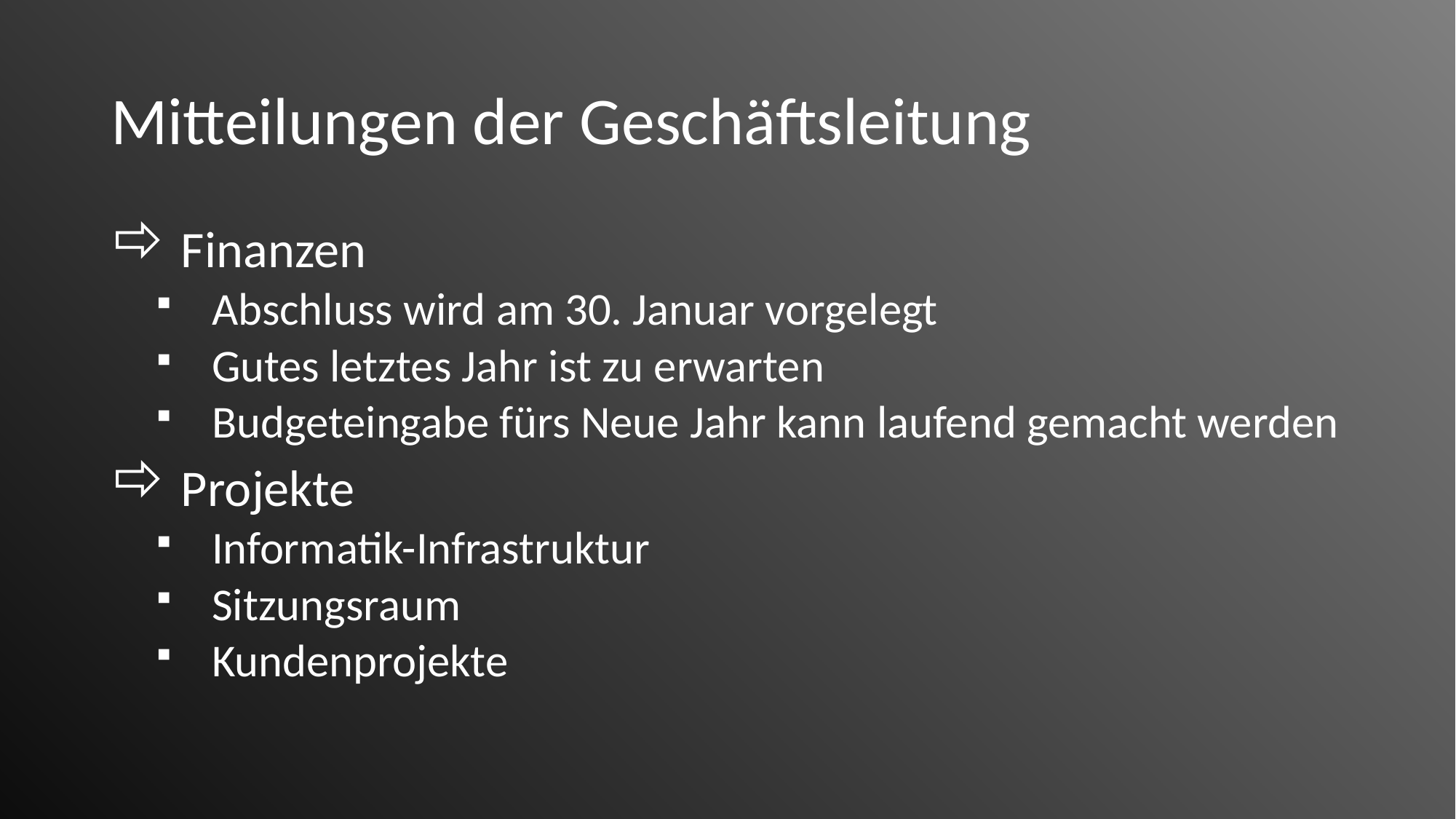

# Mitteilungen der Geschäftsleitung
Finanzen
Abschluss wird am 30. Januar vorgelegt
Gutes letztes Jahr ist zu erwarten
Budgeteingabe fürs Neue Jahr kann laufend gemacht werden
Projekte
Informatik-Infrastruktur
Sitzungsraum
Kundenprojekte